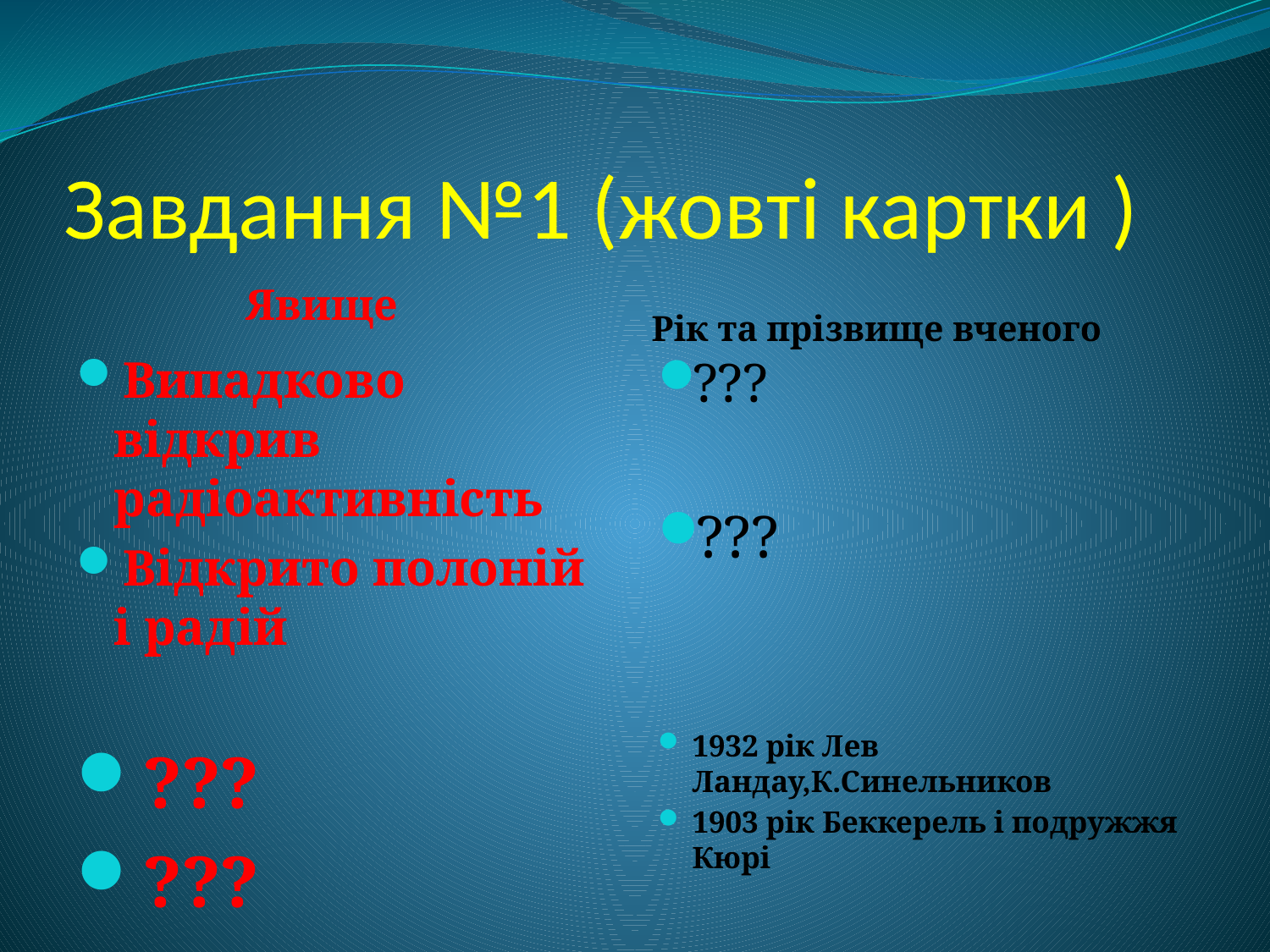

# Завдання №1 (жовті картки )
                Явище

Рік та прізвище вченого

Випадково відкрив радіоактивність
Відкрито полоній і радій

???
???

???

???

1932 рік Лев Ландау,К.Синельников
1903 рік Беккерель і подружжя Кюрі